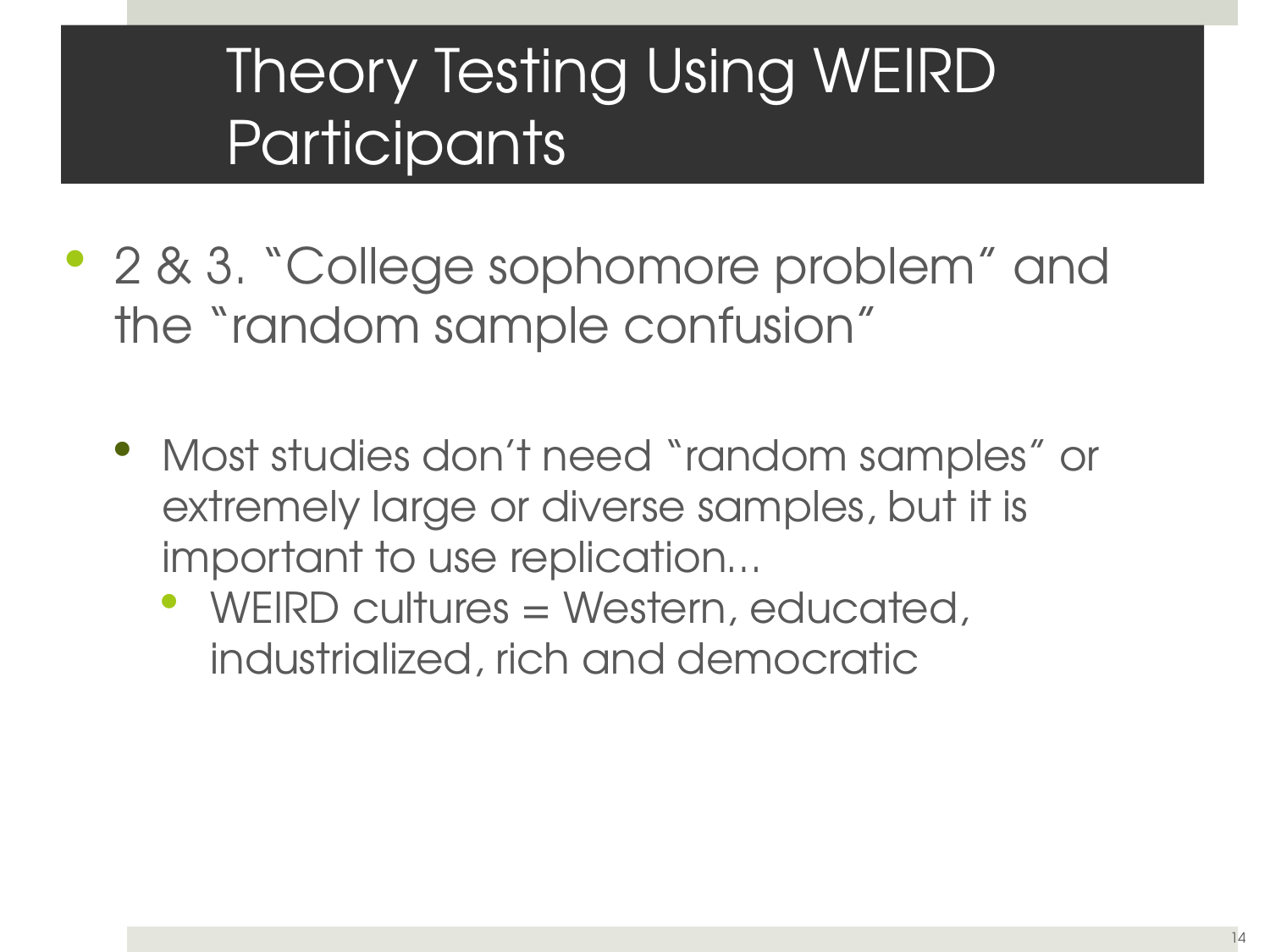

# Theory Testing Using WEIRD Participants

2 & 3. “College sophomore problem” and the “random sample confusion”

Most studies don’t need “random samples” or extremely large or diverse samples, but it is important to use replication…
WEIRD cultures = Western, educated, industrialized, rich and democratic

14